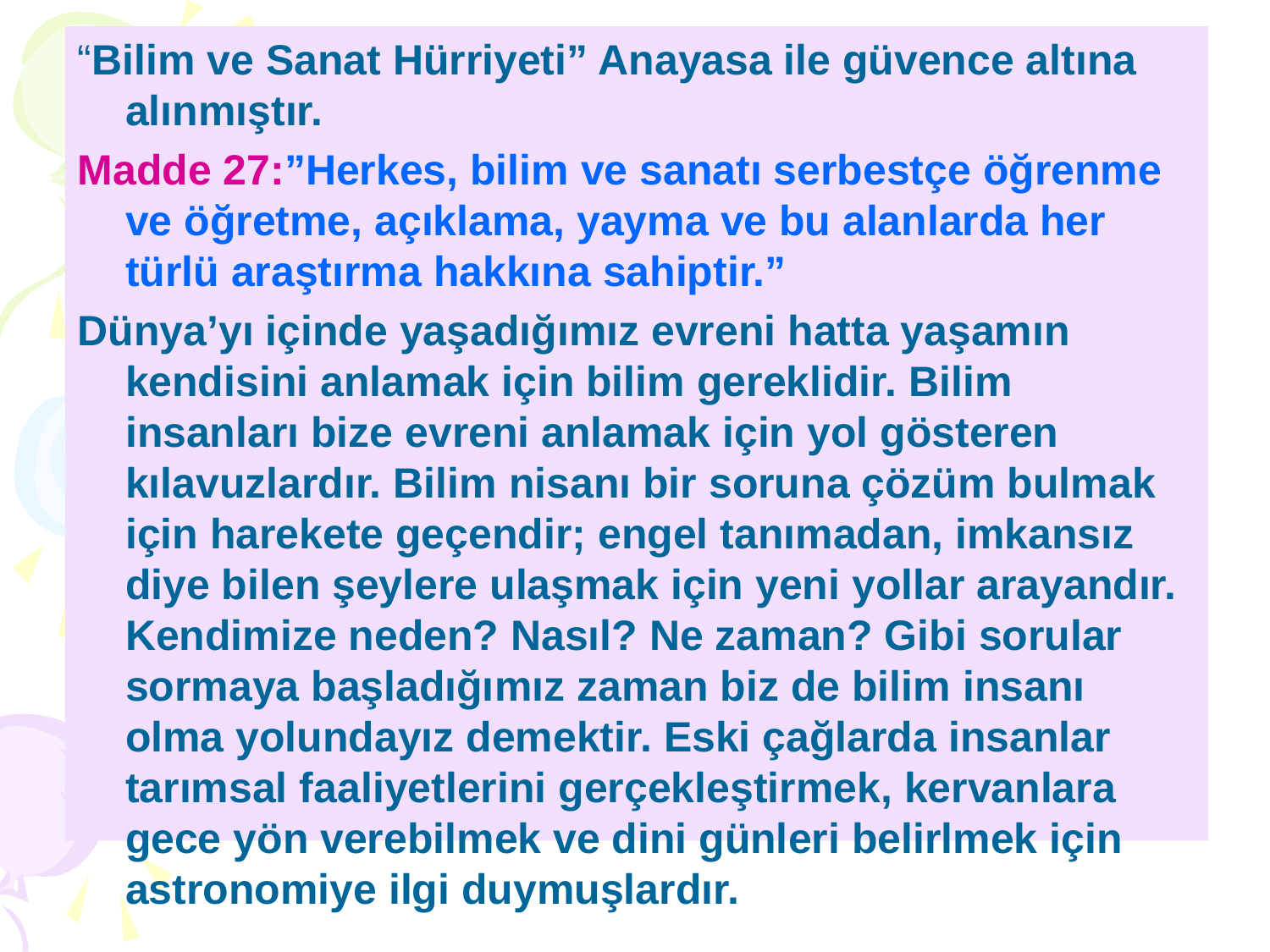

“Bilim ve Sanat Hürriyeti” Anayasa ile güvence altına alınmıştır.
Madde 27:”Herkes, bilim ve sanatı serbestçe öğrenme ve öğretme, açıklama, yayma ve bu alanlarda her türlü araştırma hakkına sahiptir.”
Dünya’yı içinde yaşadığımız evreni hatta yaşamın kendisini anlamak için bilim gereklidir. Bilim insanları bize evreni anlamak için yol gösteren kılavuzlardır. Bilim nisanı bir soruna çözüm bulmak için harekete geçendir; engel tanımadan, imkansız diye bilen şeylere ulaşmak için yeni yollar arayandır. Kendimize neden? Nasıl? Ne zaman? Gibi sorular sormaya başladığımız zaman biz de bilim insanı olma yolundayız demektir. Eski çağlarda insanlar tarımsal faaliyetlerini gerçekleştirmek, kervanlara gece yön verebilmek ve dini günleri belirlmek için astronomiye ilgi duymuşlardır.